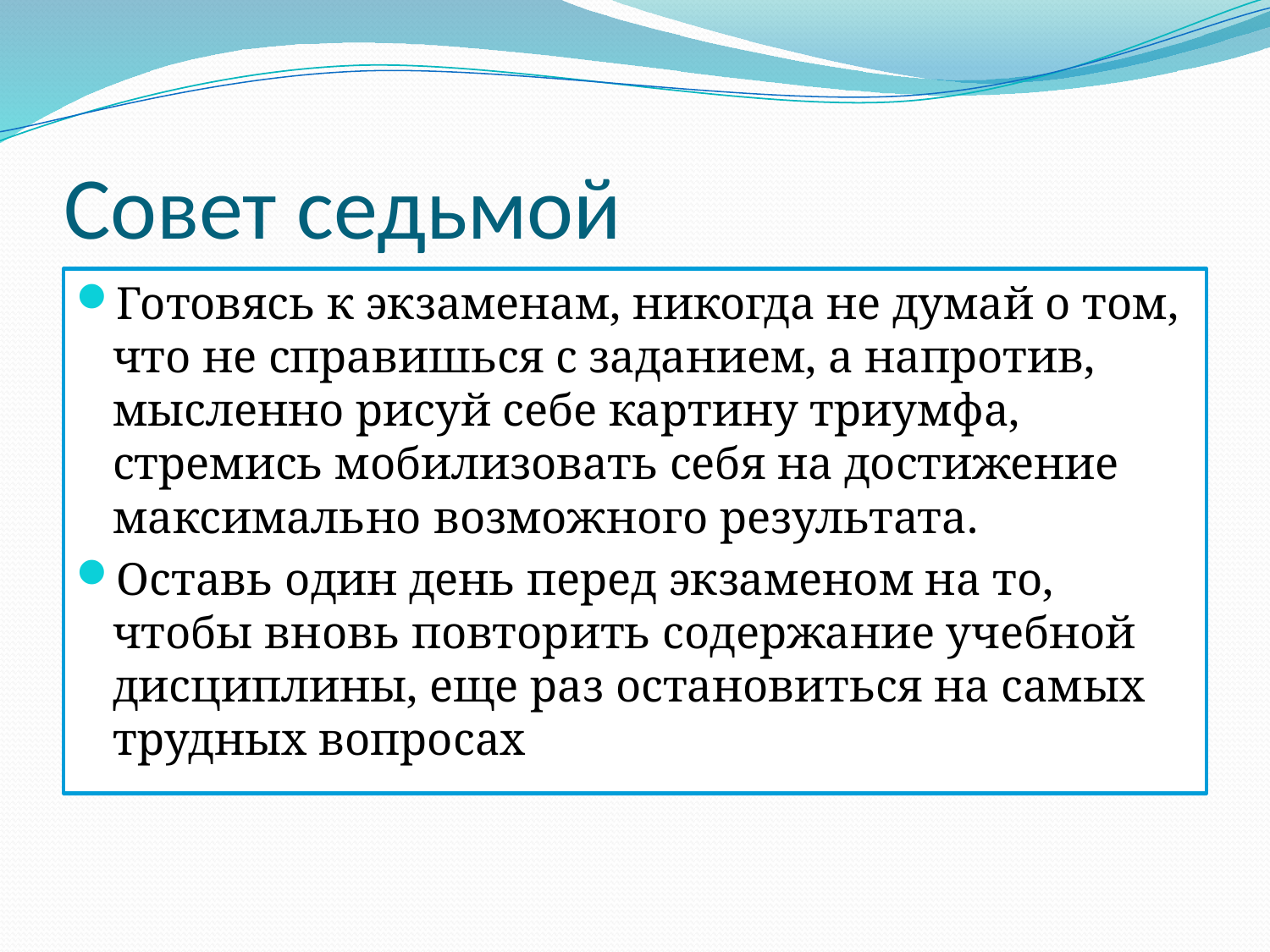

# Совет седьмой
Готовясь к экзаменам, никогда не думай о том, что не справишься с заданием, а напротив, мысленно рисуй себе картину триумфа, стремись мобилизовать себя на достижение максимально возможного результата.
Оставь один день перед экзаменом на то, чтобы вновь повторить содержание учебной дисциплины, еще раз остановиться на самых трудных вопросах